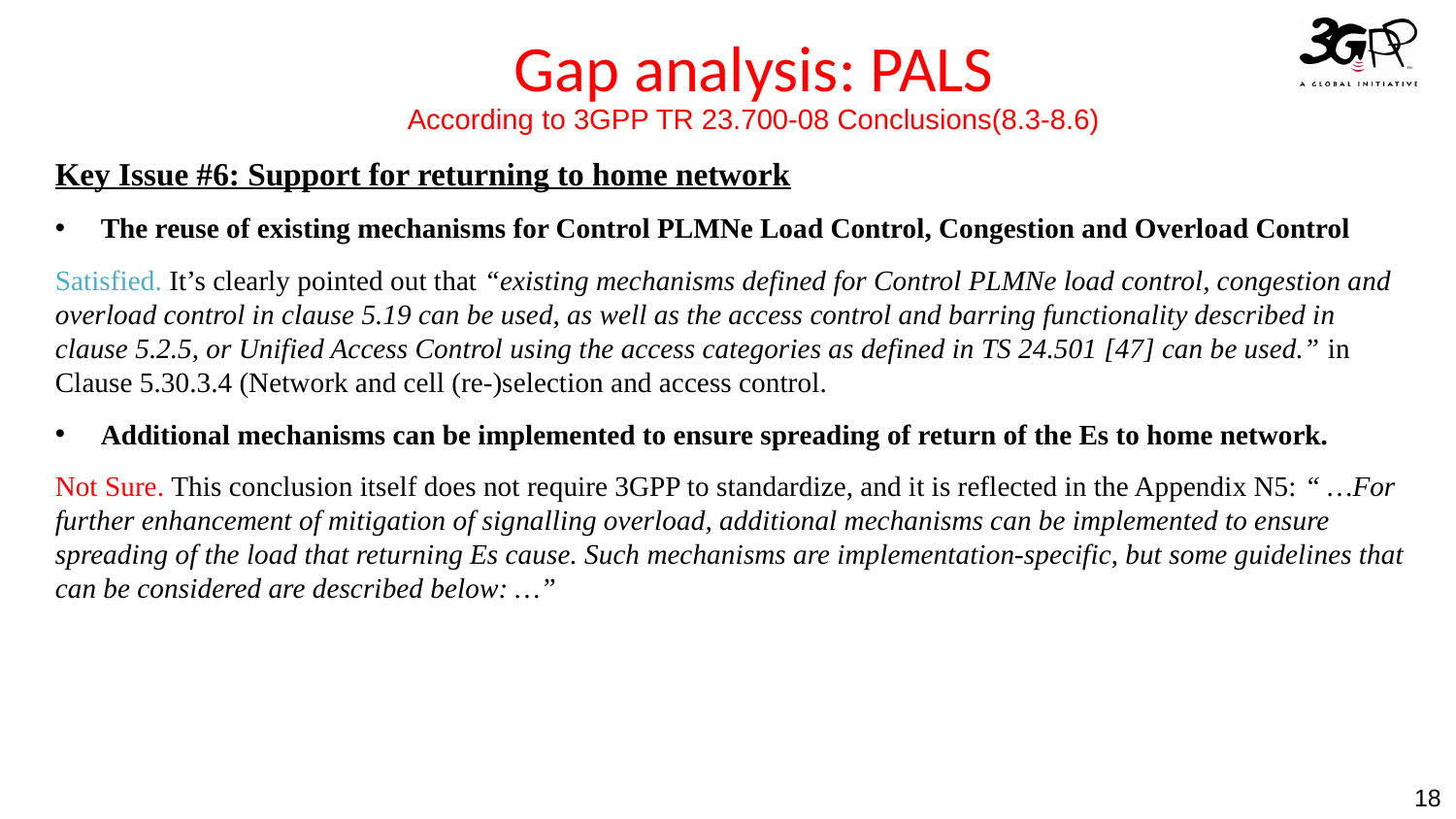

Gap analysis: PALS
According to 3GPP TR 23.700-08 Conclusions(8.3-8.6)
Key Issue #6: Support for returning to home network
The reuse of existing mechanisms for Control PLMNe Load Control, Congestion and Overload Control
Satisfied. It’s clearly pointed out that “existing mechanisms defined for Control PLMNe load control, congestion and overload control in clause 5.19 can be used, as well as the access control and barring functionality described in clause 5.2.5, or Unified Access Control using the access categories as defined in TS 24.501 [47] can be used.” in Clause 5.30.3.4 (Network and cell (re-)selection and access control.
Additional mechanisms can be implemented to ensure spreading of return of the Es to home network.
Not Sure. This conclusion itself does not require 3GPP to standardize, and it is reflected in the Appendix N5: “ …For further enhancement of mitigation of signalling overload, additional mechanisms can be implemented to ensure  spreading of the load that returning Es cause. Such mechanisms are implementation-specific, but some guidelines that can be considered are described below: …”